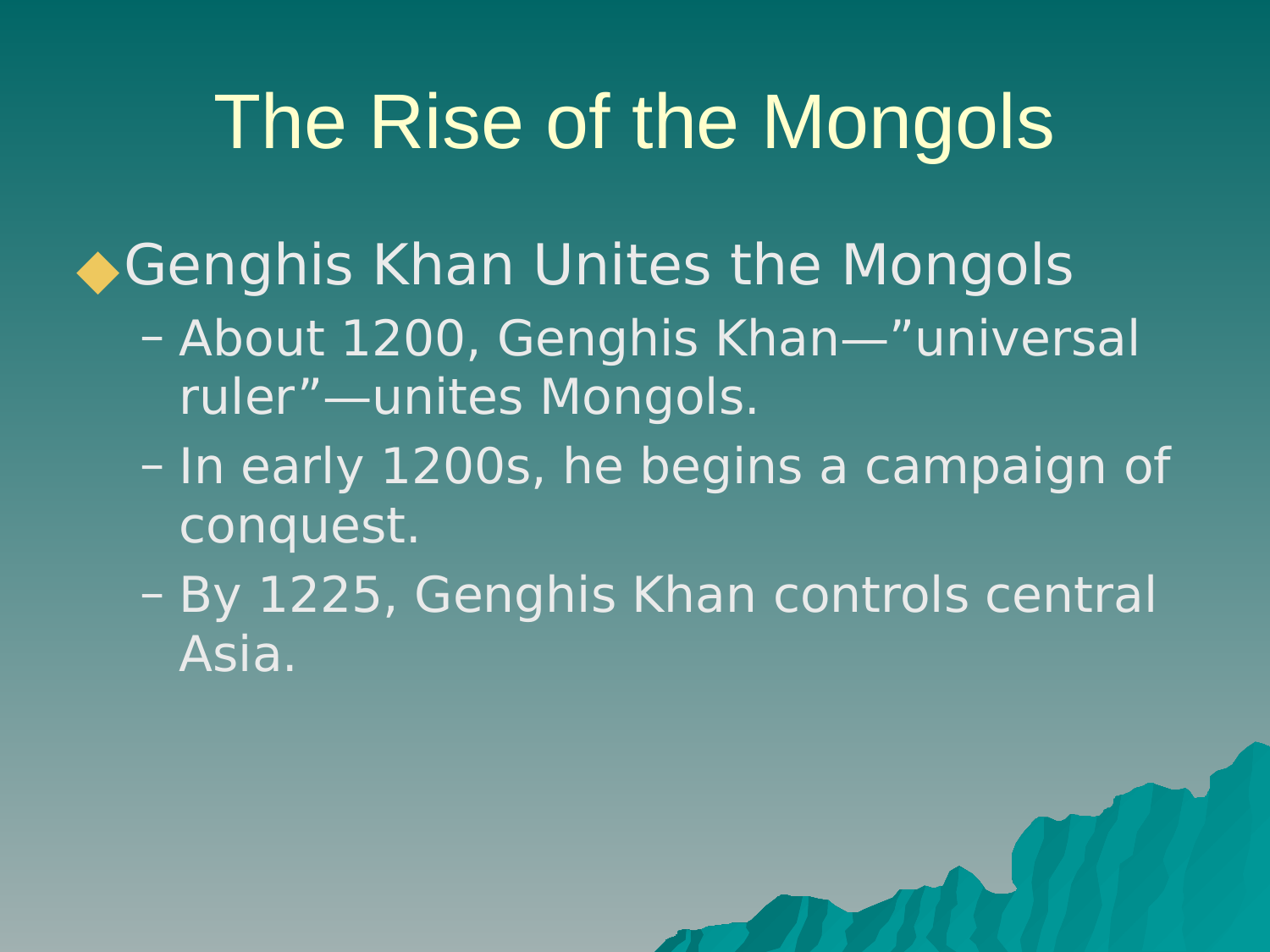

# The Rise of the Mongols
Genghis Khan Unites the Mongols
About 1200, Genghis Khan—”universal ruler”—unites Mongols.
In early 1200s, he begins a campaign of conquest.
By 1225, Genghis Khan controls central Asia.